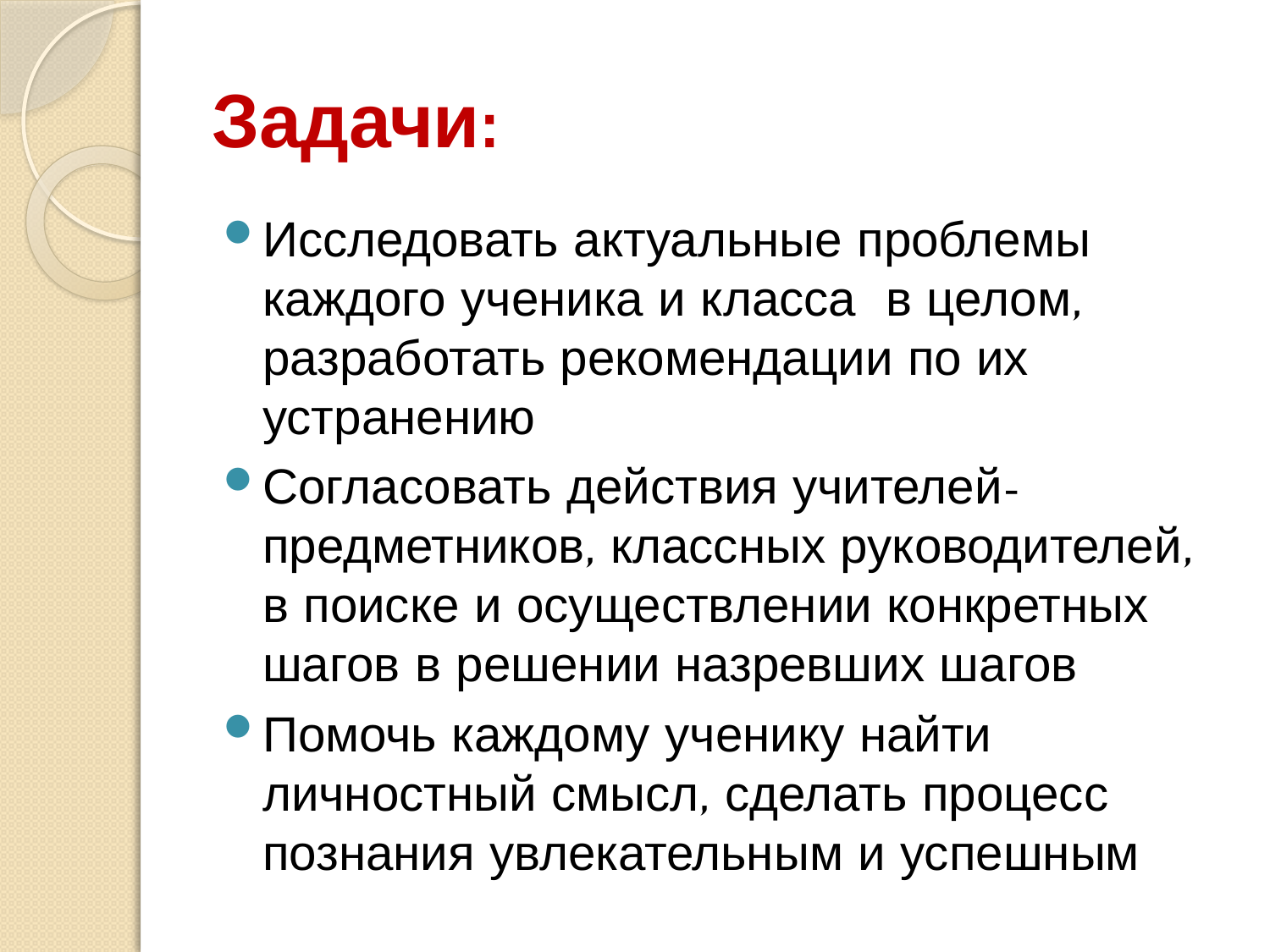

# Задачи:
Исследовать актуальные проблемы каждого ученика и класса  в целом, разработать рекомендации по их устранению
Согласовать действия учителей- предметников, классных руководителей, в поиске и осуществлении конкретных шагов в решении назревших шагов
Помочь каждому ученику найти личностный смысл, сделать процесс познания увлекательным и успешным